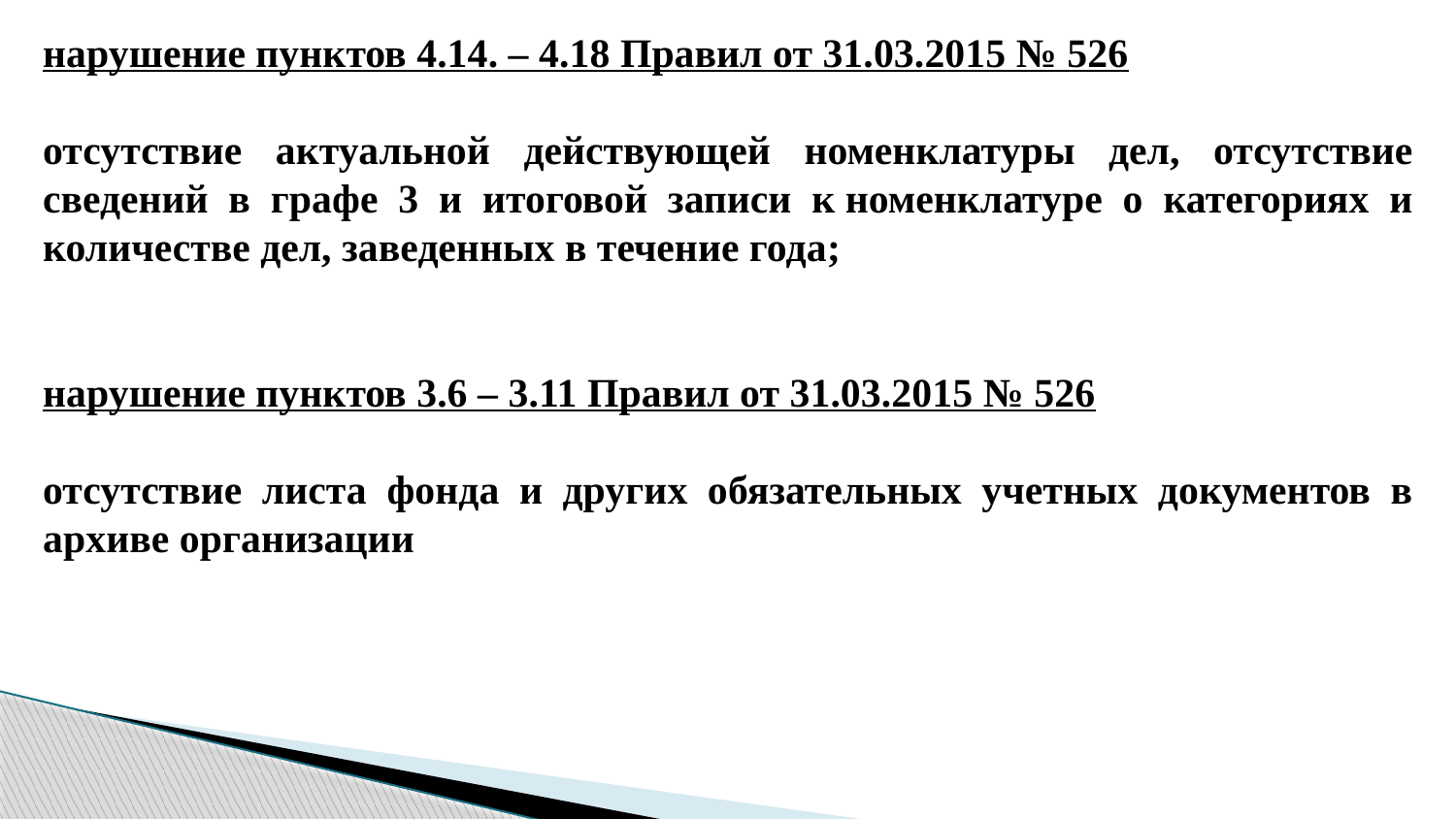

нарушение пунктов 4.14. – 4.18 Правил от 31.03.2015 № 526

отсутствие актуальной действующей номенклатуры дел, отсутствие сведений в графе 3 и итоговой записи к номенклатуре о категориях и количестве дел, заведенных в течение года;

нарушение пунктов 3.6 – 3.11 Правил от 31.03.2015 № 526

отсутствие листа фонда и других обязательных учетных документов в архиве организации